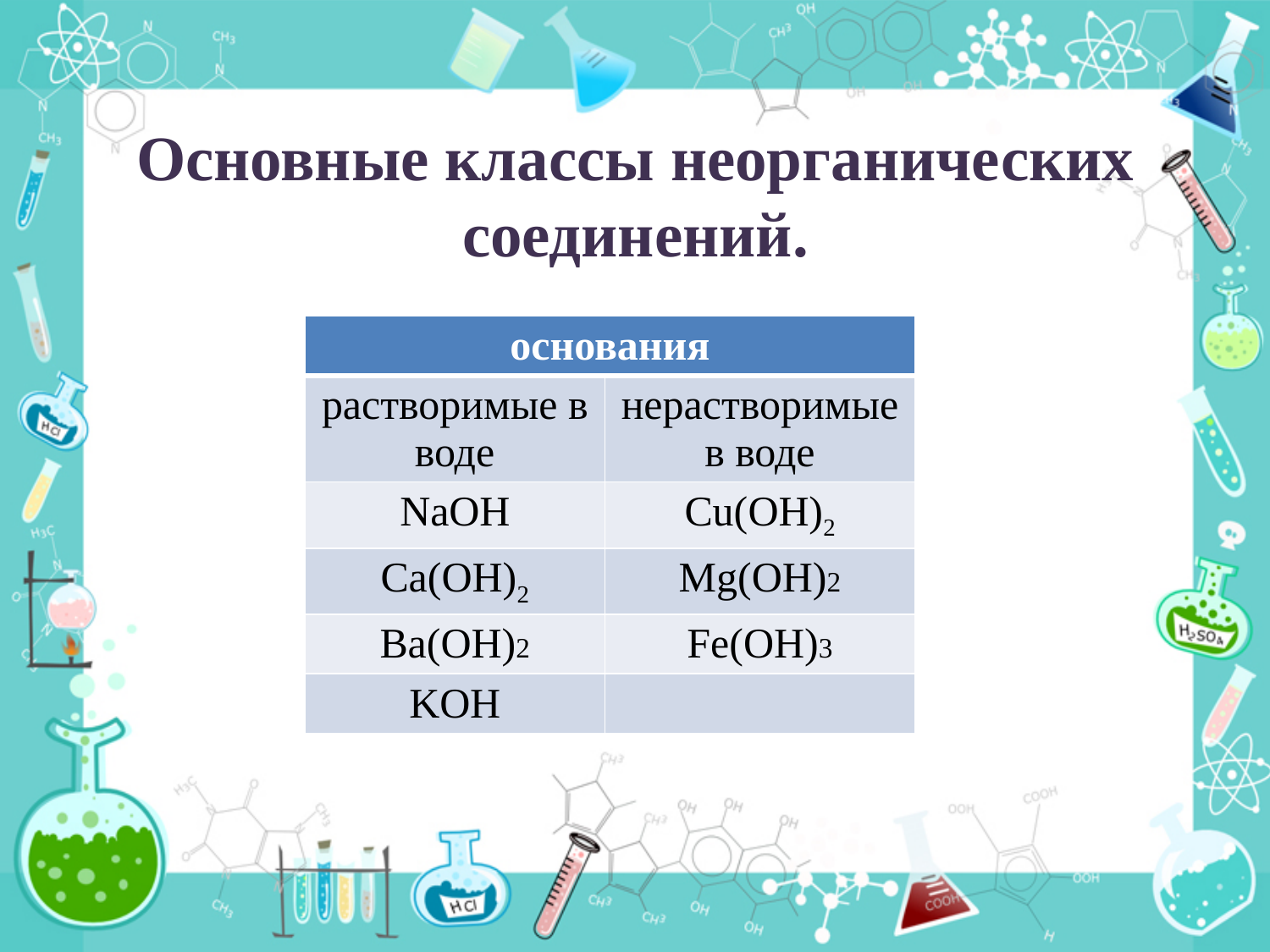

# Основные классы неорганических соединений.
| основания |  |
| --- | --- |
| растворимые в воде | нерастворимые в воде |
| NaOH | Cu(OH)2 |
| Ca(OH)2 | Mg(OH)2 |
| Ba(OH)2 | Fe(OH)3 |
| KOH |  |